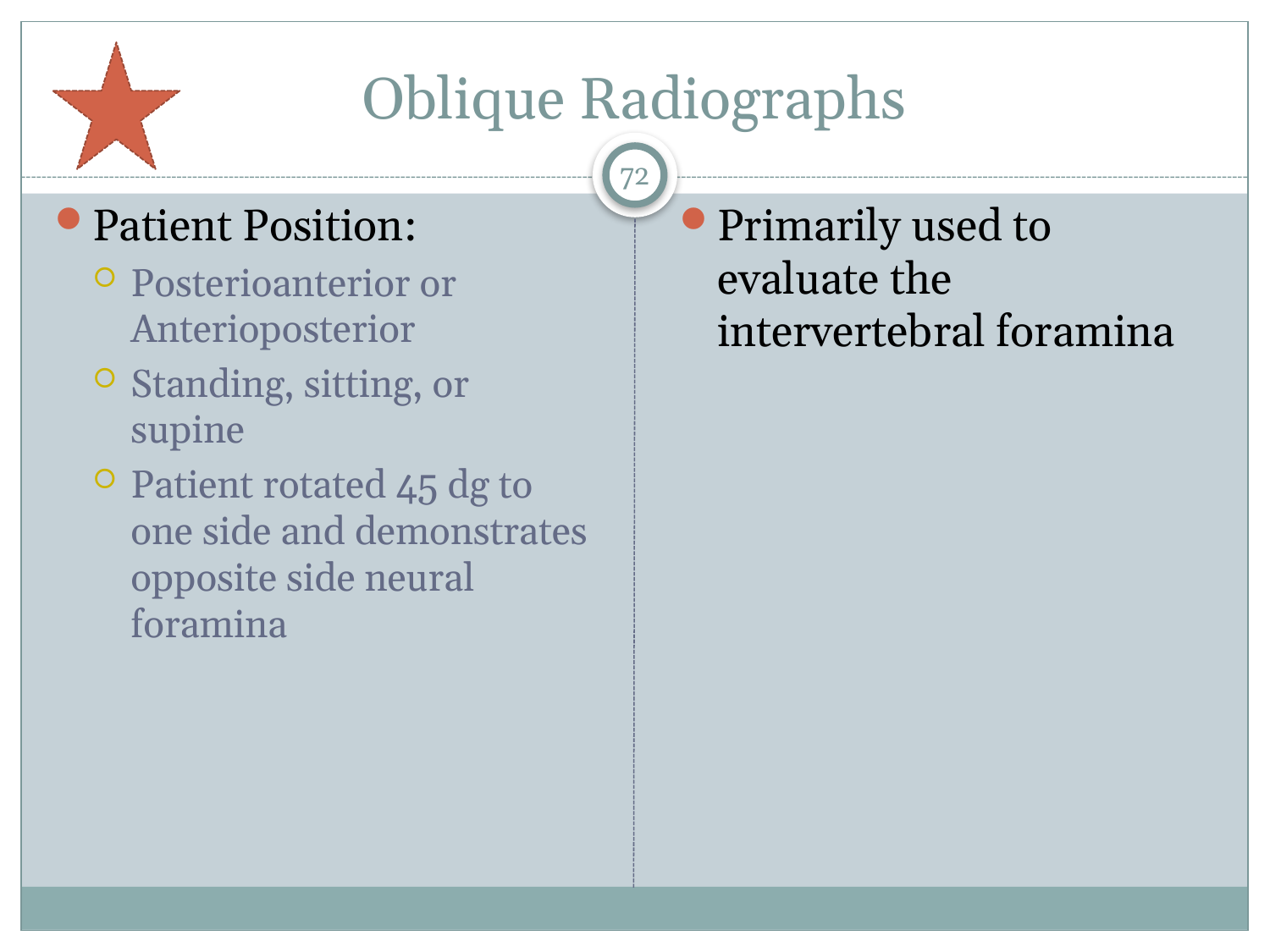

# Oblique Radiographs

72
Patient Position:
Posterioanterior or Anterioposterior
Standing, sitting, or supine
Patient rotated 45 dg to one side and demonstrates opposite side neural foramina
Primarily used to evaluate the intervertebral foramina